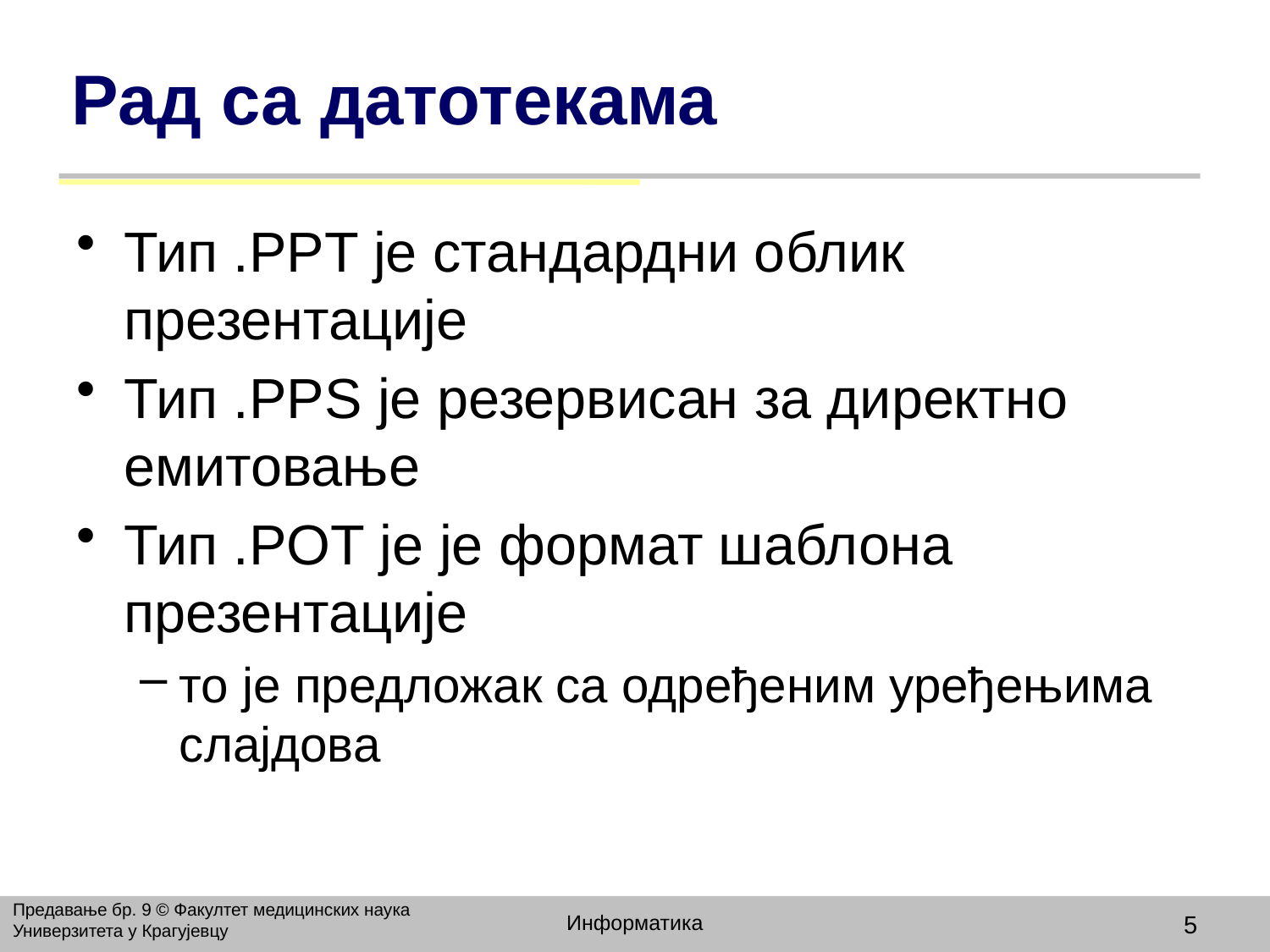

# Рад са датотекама
Тип .PPT је стандардни облик презентације
Тип .PPS је резервисан за директно емитовање
Тип .POT је је формат шаблона презентације
то је предложак са одређеним уређењима слајдова
Предавање бр. 9 © Факултет медицинских наука Универзитета у Крагујевцу
Информатика
5